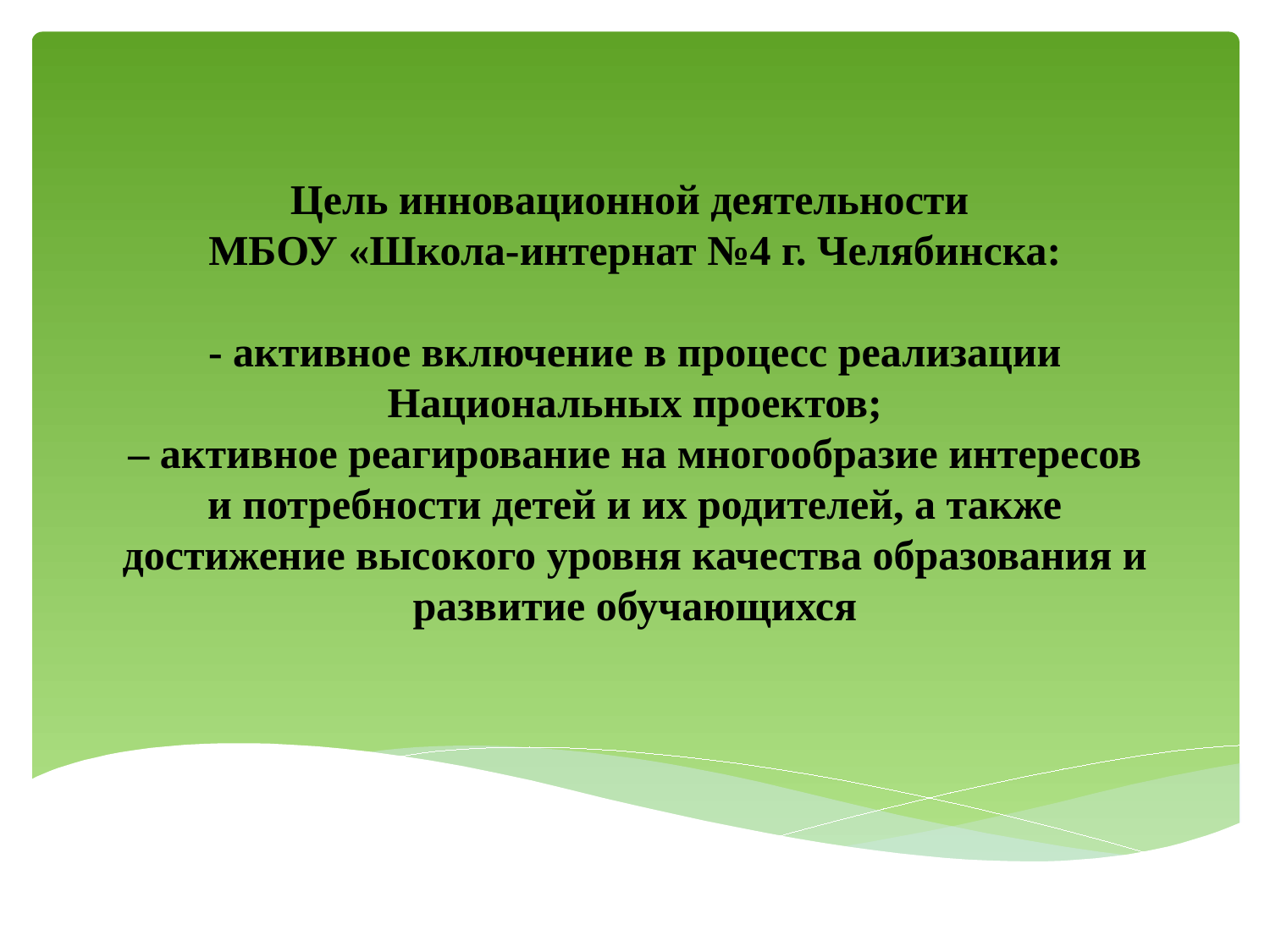

# Цель инновационной деятельности  МБОУ «Школа-интернат №4 г. Челябинска: - активное включение в процесс реализации Национальных проектов; – активное реагирование на многообразие интересов и потребности детей и их родителей, а также достижение высокого уровня качества образования и развитие обучающихся